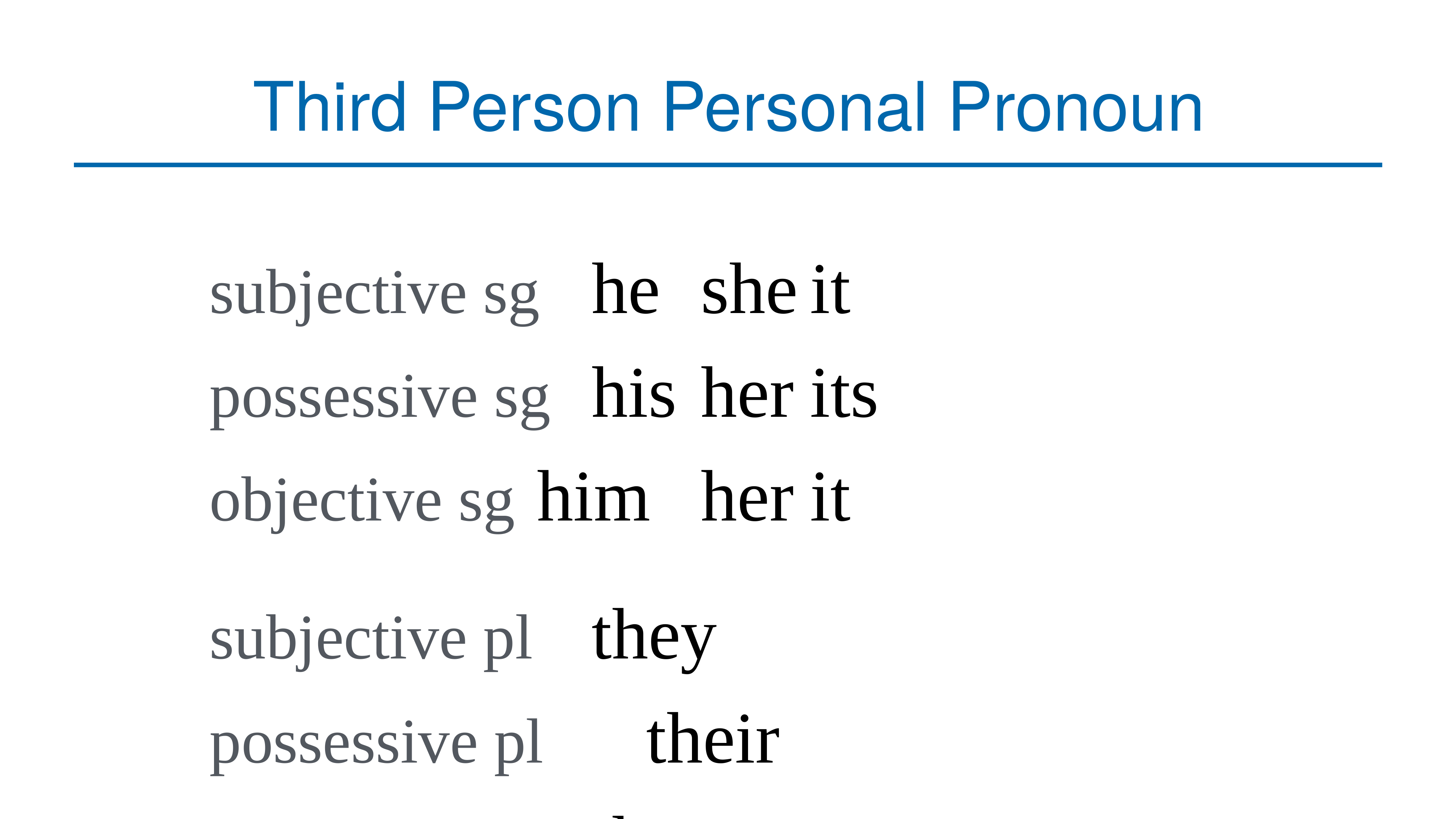

# Third Person Personal Pronoun
subjective sg	he	she	it
possessive sg	his	her	its
objective sg	him	her	it
subjective pl		they
possessive pl		their
objective pl		them